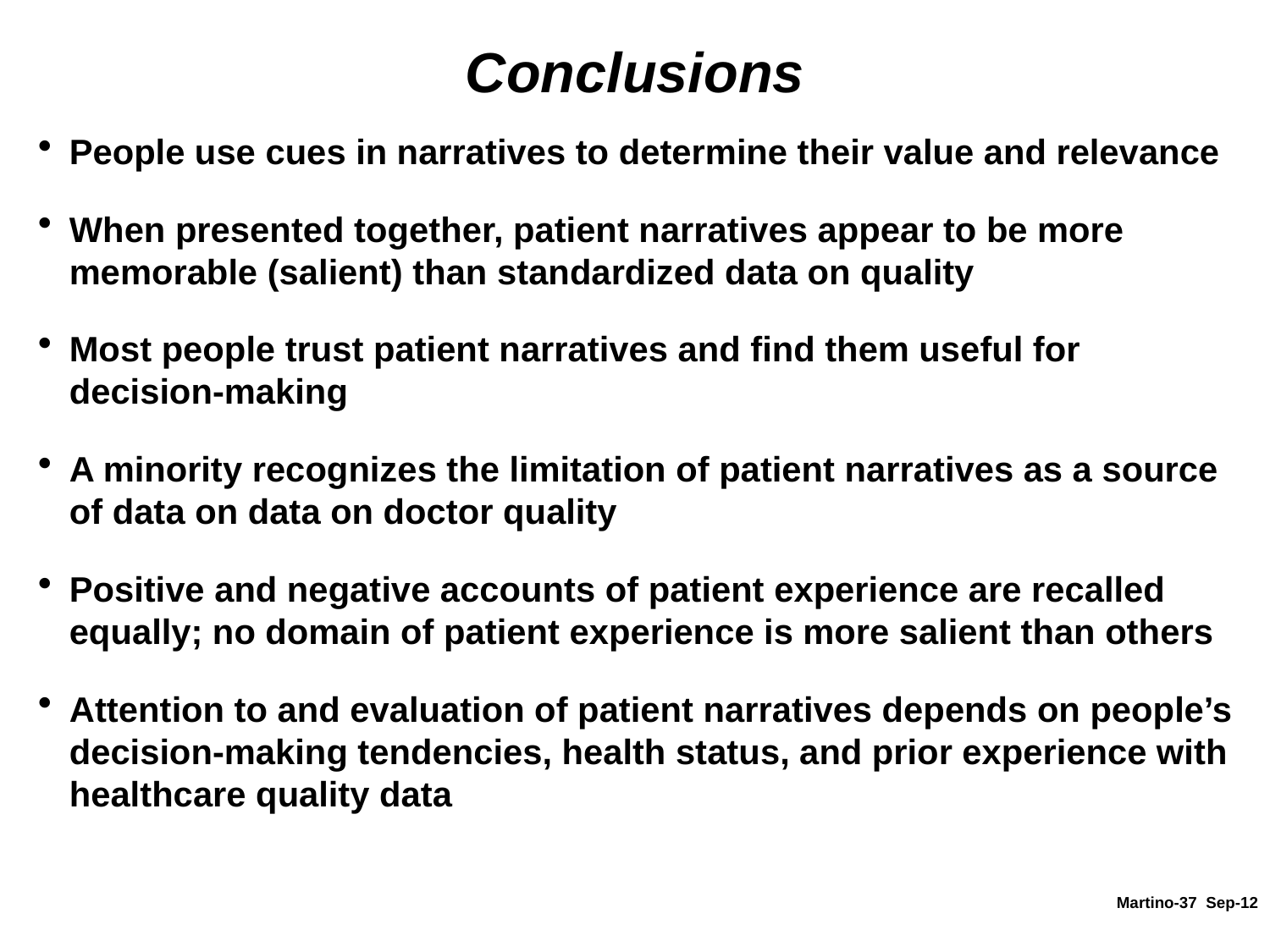

# Conclusions
People use cues in narratives to determine their value and relevance
When presented together, patient narratives appear to be more memorable (salient) than standardized data on quality
Most people trust patient narratives and find them useful for decision-making
A minority recognizes the limitation of patient narratives as a source of data on data on doctor quality
Positive and negative accounts of patient experience are recalled equally; no domain of patient experience is more salient than others
Attention to and evaluation of patient narratives depends on people’s decision-making tendencies, health status, and prior experience with healthcare quality data